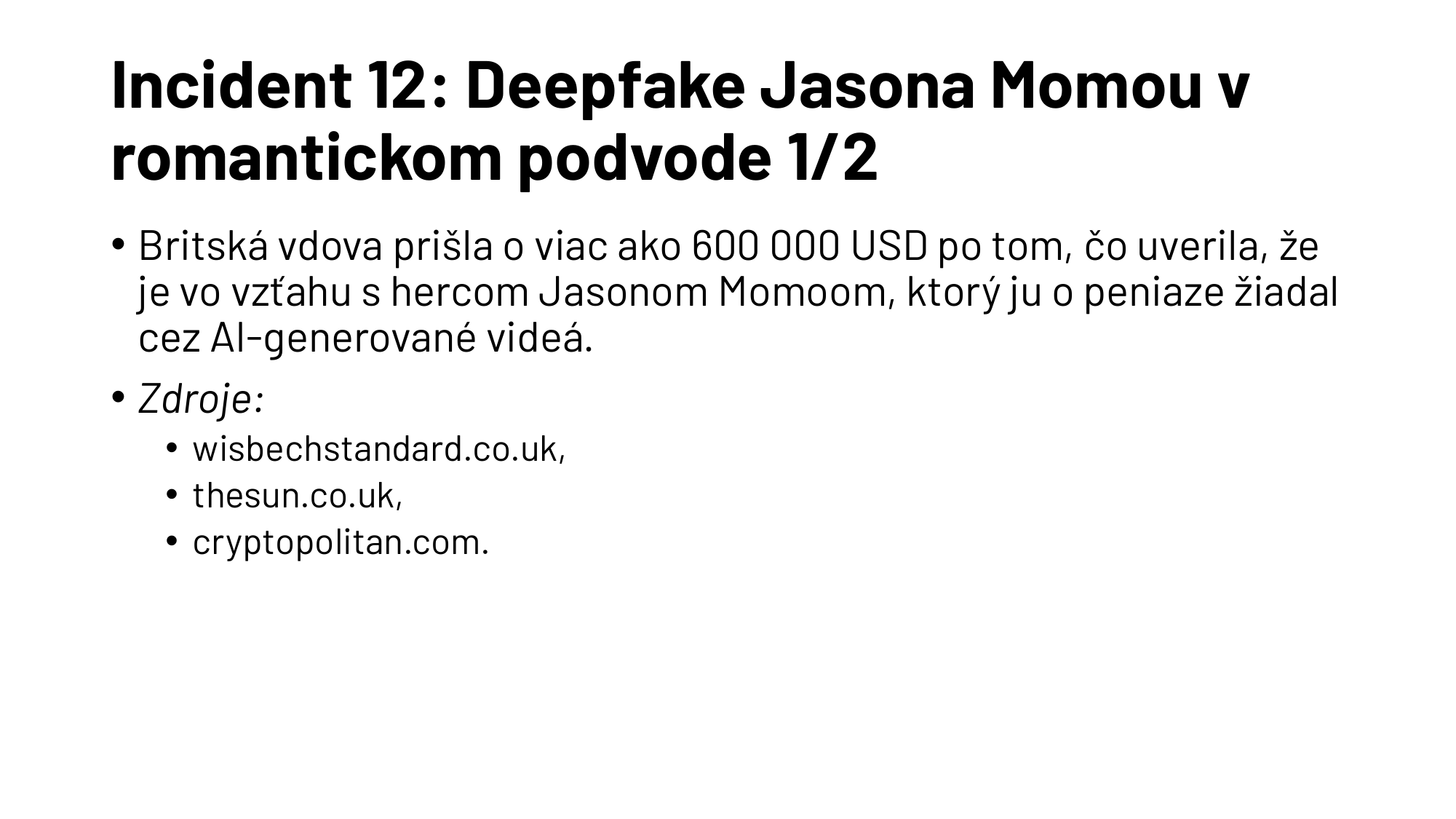

# Incident 12: Deepfake Jasona Momou v romantickom podvode 1/2
Britská vdova prišla o viac ako 600 000 USD po tom, čo uverila, že je vo vzťahu s hercom Jasonom Momoom, ktorý ju o peniaze žiadal cez AI-generované videá.
Zdroje:
wisbechstandard.co.uk,
thesun.co.uk,
cryptopolitan.com.